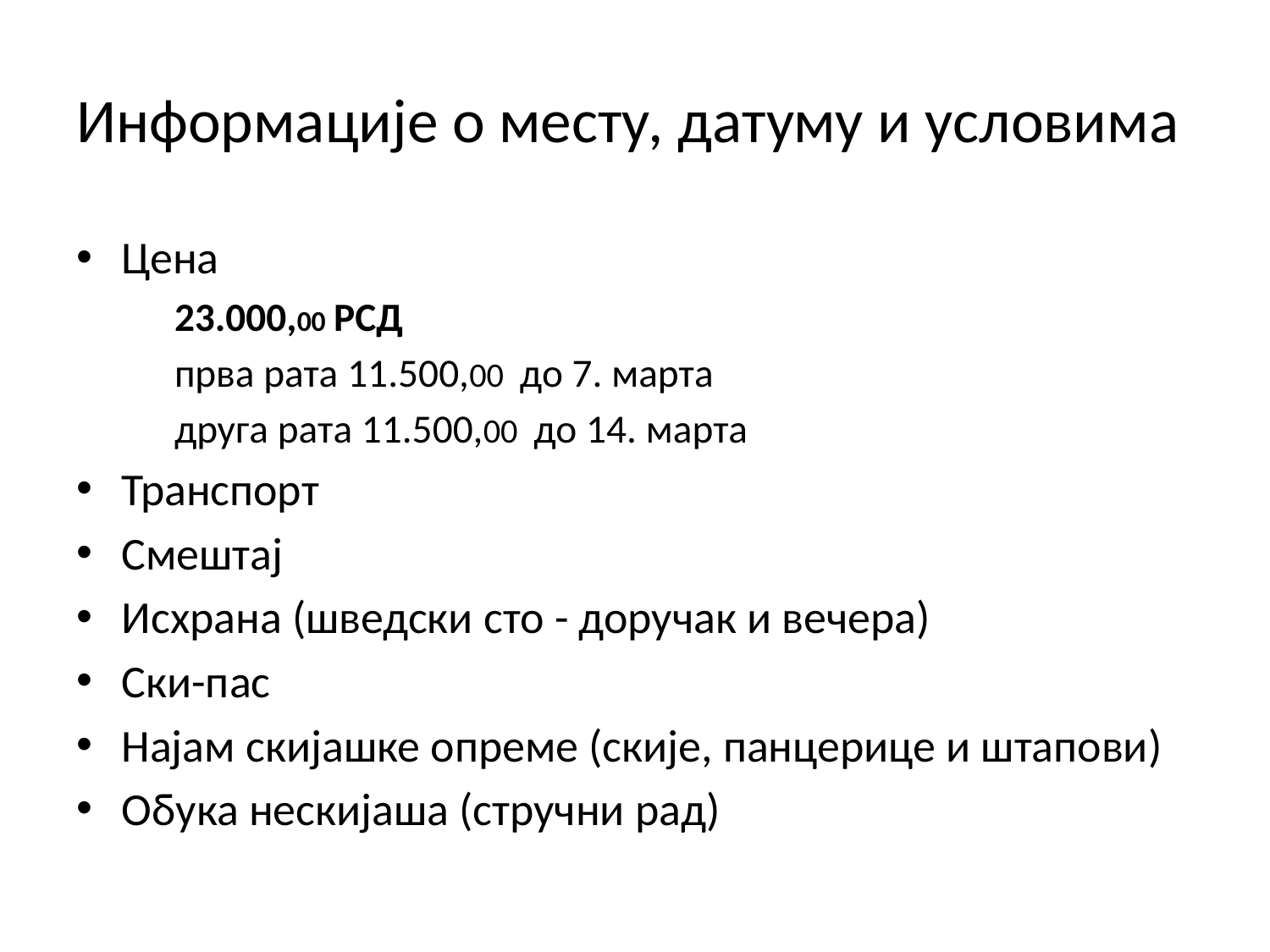

# Информације о месту, датуму и условима
Цена
		23.000,00 РСД
			прва рата 11.500,00  до 7. марта
			друга рата 11.500,00  до 14. марта
Транспорт
Смештај
Исхрана (шведски сто - доручак и вечера)
Ски-пас
Најам скијашке опреме (скије, панцерице и штапови)
Обука нескијаша (стручни рад)